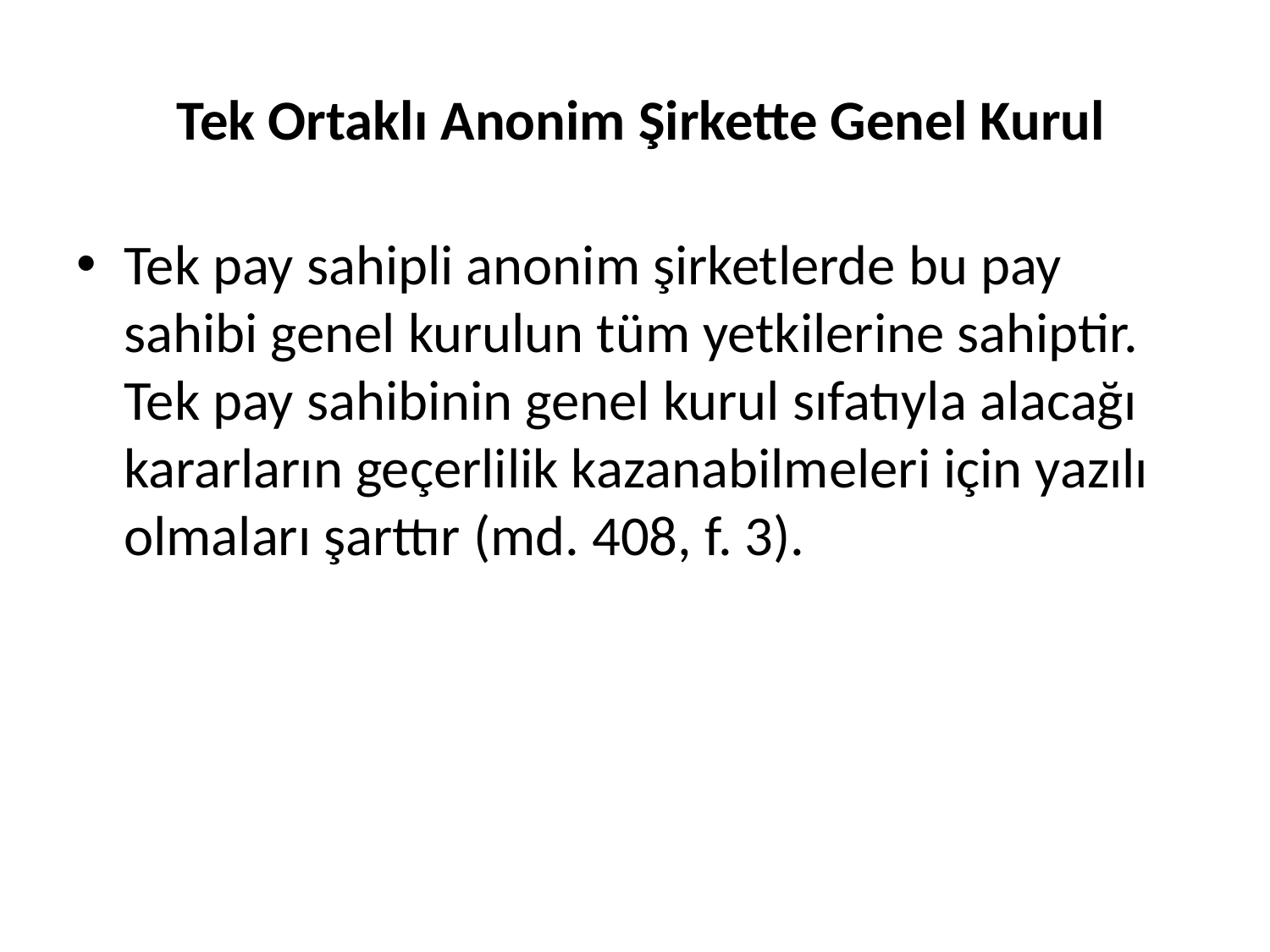

# Tek Ortaklı Anonim Şirkette Genel Kurul
Tek pay sahipli anonim şirketlerde bu pay sahibi genel kurulun tüm yetkilerine sahiptir. Tek pay sahibinin genel kurul sıfatıyla alacağı kararların geçerlilik kazanabilmeleri için yazılı olmaları şarttır (md. 408, f. 3).